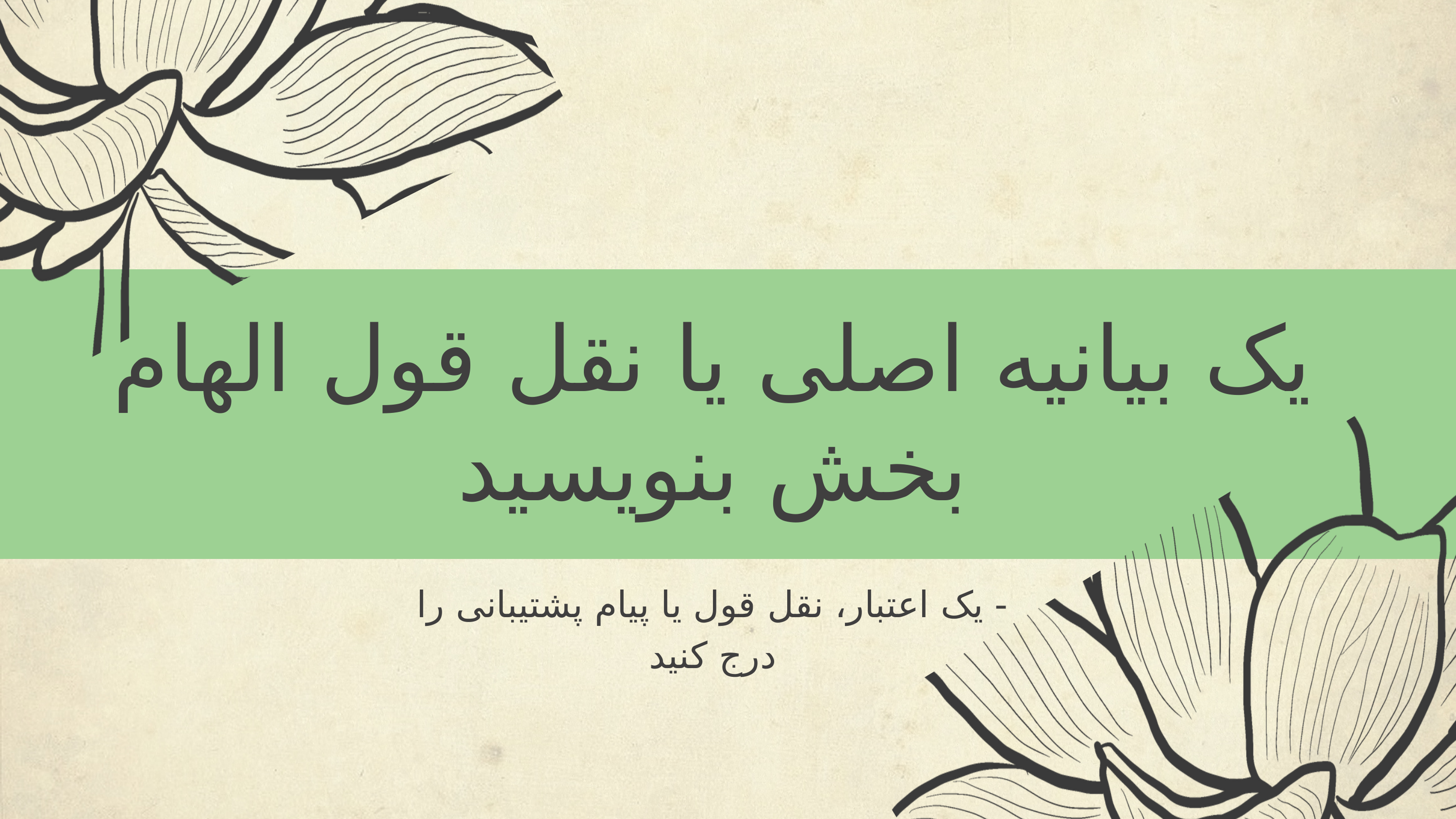

یک بیانیه اصلی یا نقل قول الهام بخش بنویسید

- یک اعتبار، نقل قول یا پیام پشتیبانی را درج کنید